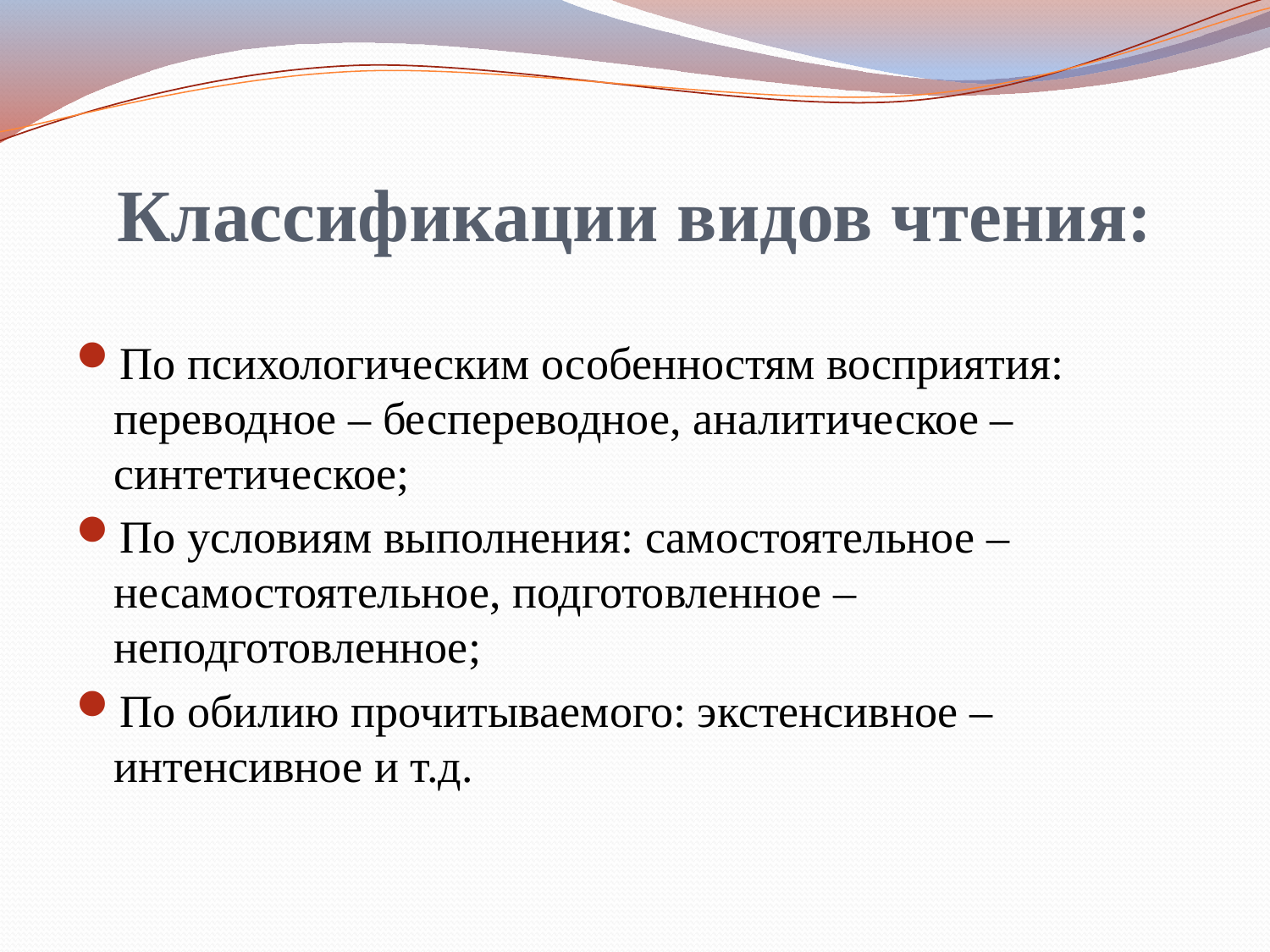

# Классификации видов чтения:
По психологическим особенностям восприятия: переводное – беспереводное, аналитическое – синтетическое;
По условиям выполнения: самостоятельное – несамостоятельное, подготовленное – неподготовленное;
По обилию прочитываемого: экстенсивное – интенсивное и т.д.